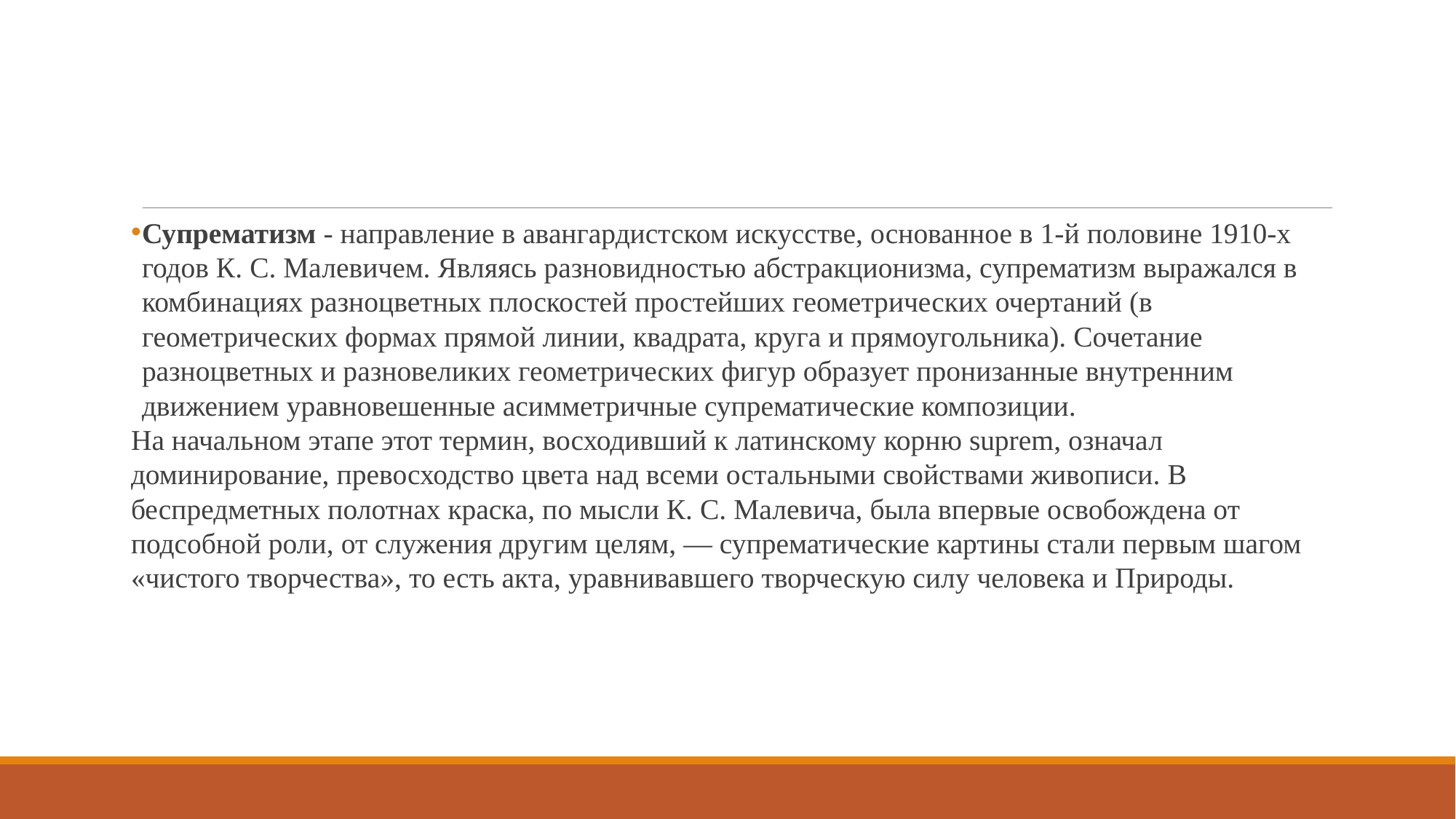

Супрематизм - направление в авангардистском искусстве, основанное в 1-й половине 1910-х годов К. С. Малевичем. Являясь разновидностью абстракционизма, супрематизм выражался в комбинациях разноцветных плоскостей простейших геометрических очертаний (в геометрических формах прямой линии, квадрата, круга и прямоугольника). Сочетание разноцветных и разновеликих геометрических фигур образует пронизанные внутренним движением уравновешенные асимметричные супрематические композиции.
На начальном этапе этот термин, восходивший к латинскому корню suprem, означал доминирование, превосходство цвета над всеми остальными свойствами живописи. В беспредметных полотнах краска, по мысли К. С. Малевича, была впервые освобождена от подсобной роли, от служения другим целям, — супрематические картины стали первым шагом «чистого творчества», то есть акта, уравнивавшего творческую силу человека и Природы.